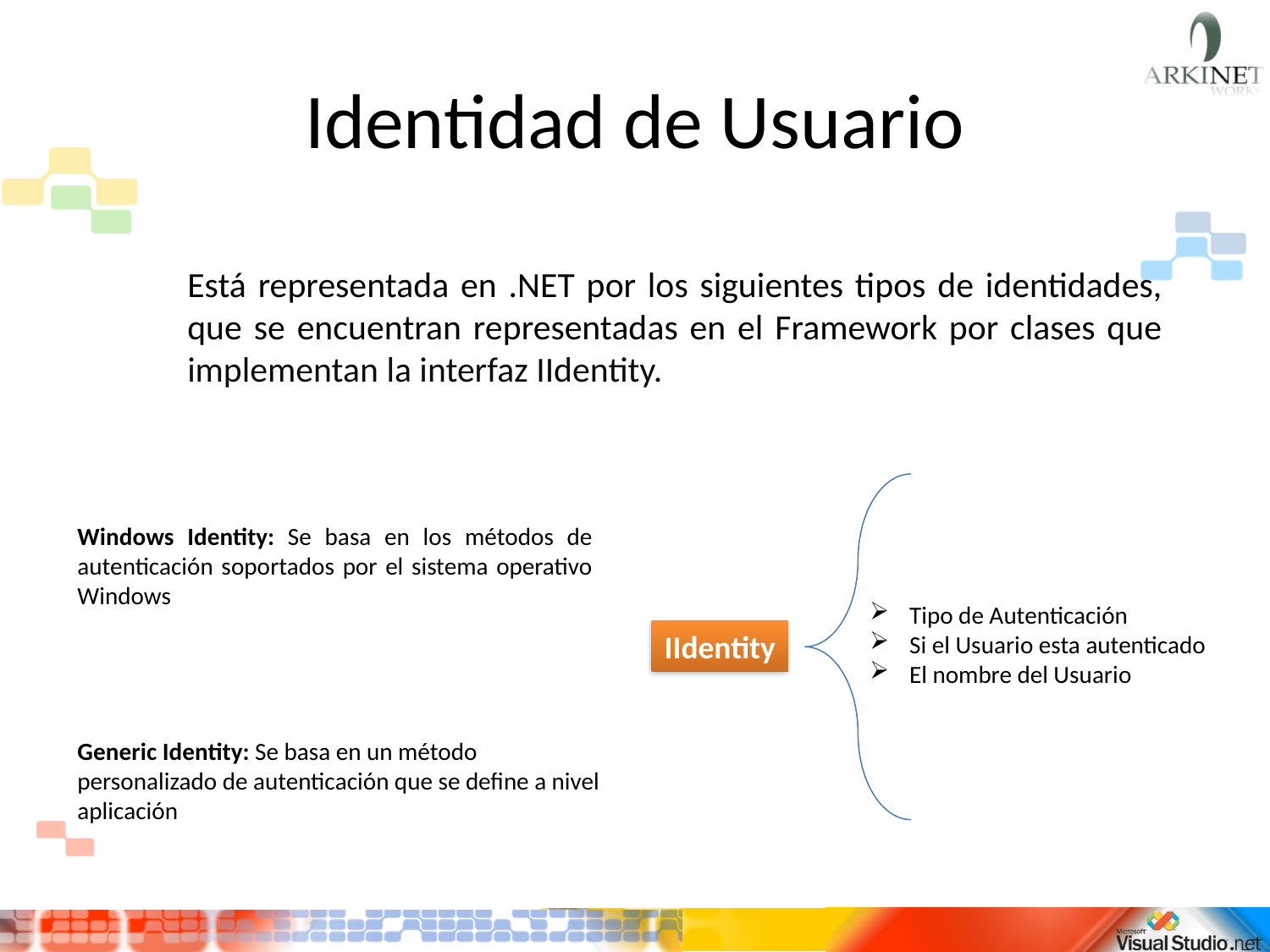

# Identidad de Usuario
Está representada en .NET por los siguientes tipos de identidades, que se encuentran representadas en el Framework por clases que implementan la interfaz IIdentity.

Windows Identity: Se basa en los métodos de autenticación soportados por el sistema operativo Windows

Tipo de Autenticación
Si el Usuario esta autenticado
El nombre del Usuario
IIdentity
Generic Identity: Se basa en un método personalizado de autenticación que se define a nivel aplicación